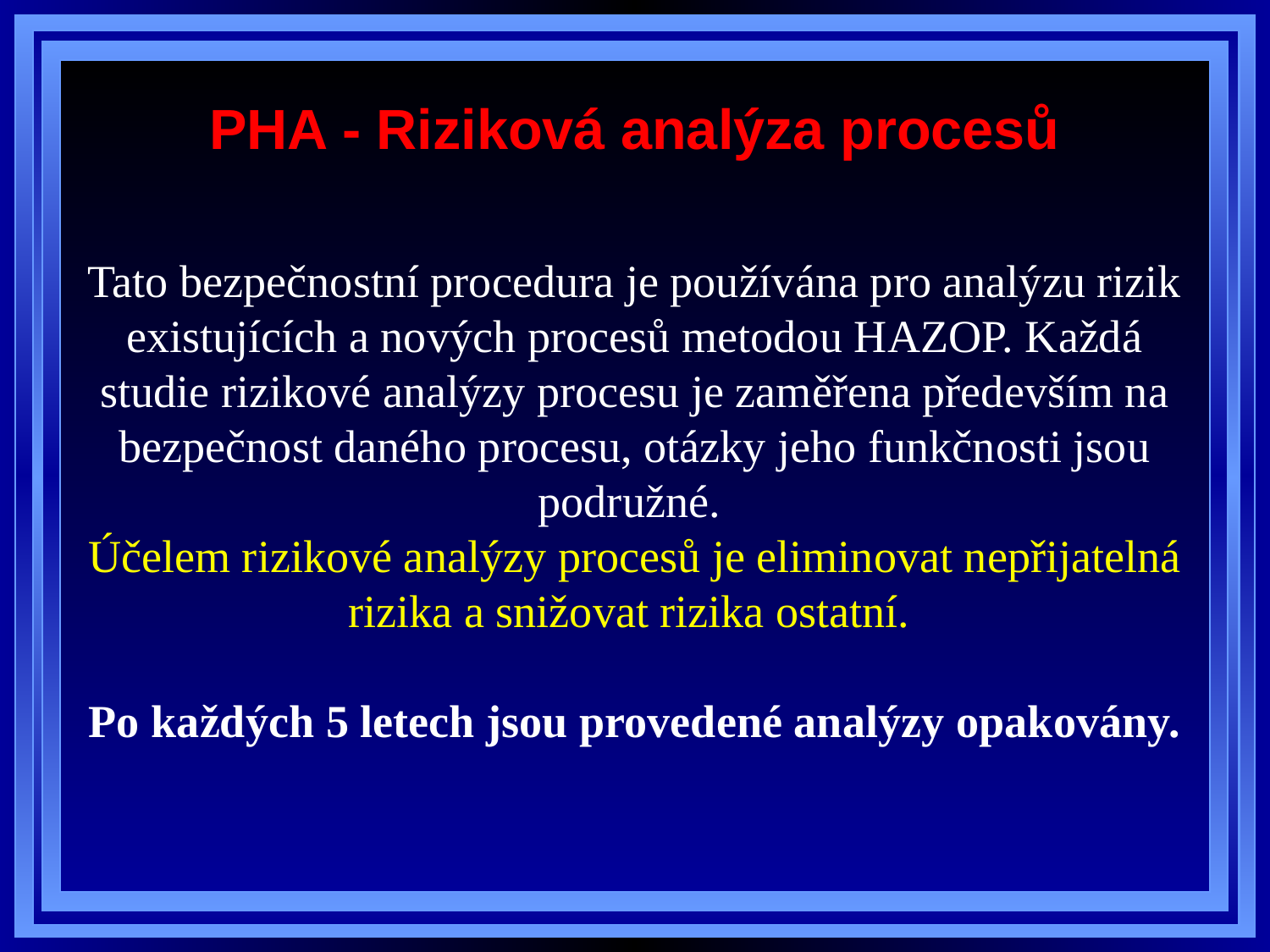

# PHA - Riziková analýza procesů

Tato bezpečnostní procedura je používána pro analýzu rizik existujících a nových procesů metodou HAZOP. Každá studie rizikové analýzy procesu je zaměřena především na bezpečnost daného procesu, otázky jeho funkčnosti jsou podružné.
Účelem rizikové analýzy procesů je eliminovat nepřijatelná rizika a snižovat rizika ostatní.

Po každých 5 letech jsou provedené analýzy opakovány.